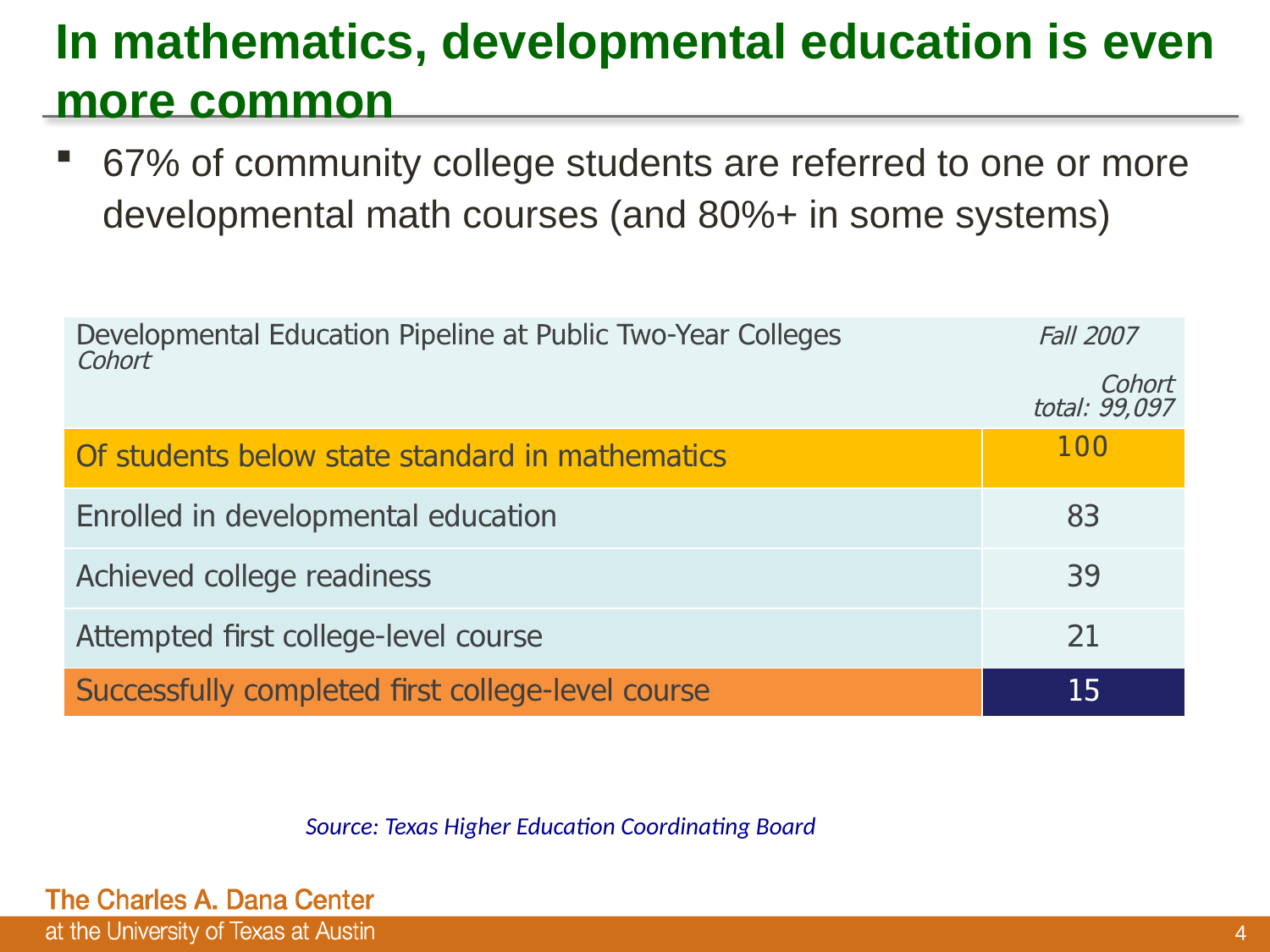

# In mathematics, developmental education is even more common
67% of community college students are referred to one or more developmental math courses (and 80%+ in some systems)

| Developmental Education Pipeline at Public Two-Year Colleges Fall 2007 Cohort Cohort total: 99,097 |  |
| --- | --- |
| Of students below state standard in mathematics | 100 |
| Enrolled in developmental education | 83 |
| Achieved college readiness | 39 |
| Attempted first college-level course | 21 |
| Successfully completed first college-level course | 15 |
Source: Texas Higher Education Coordinating Board
4